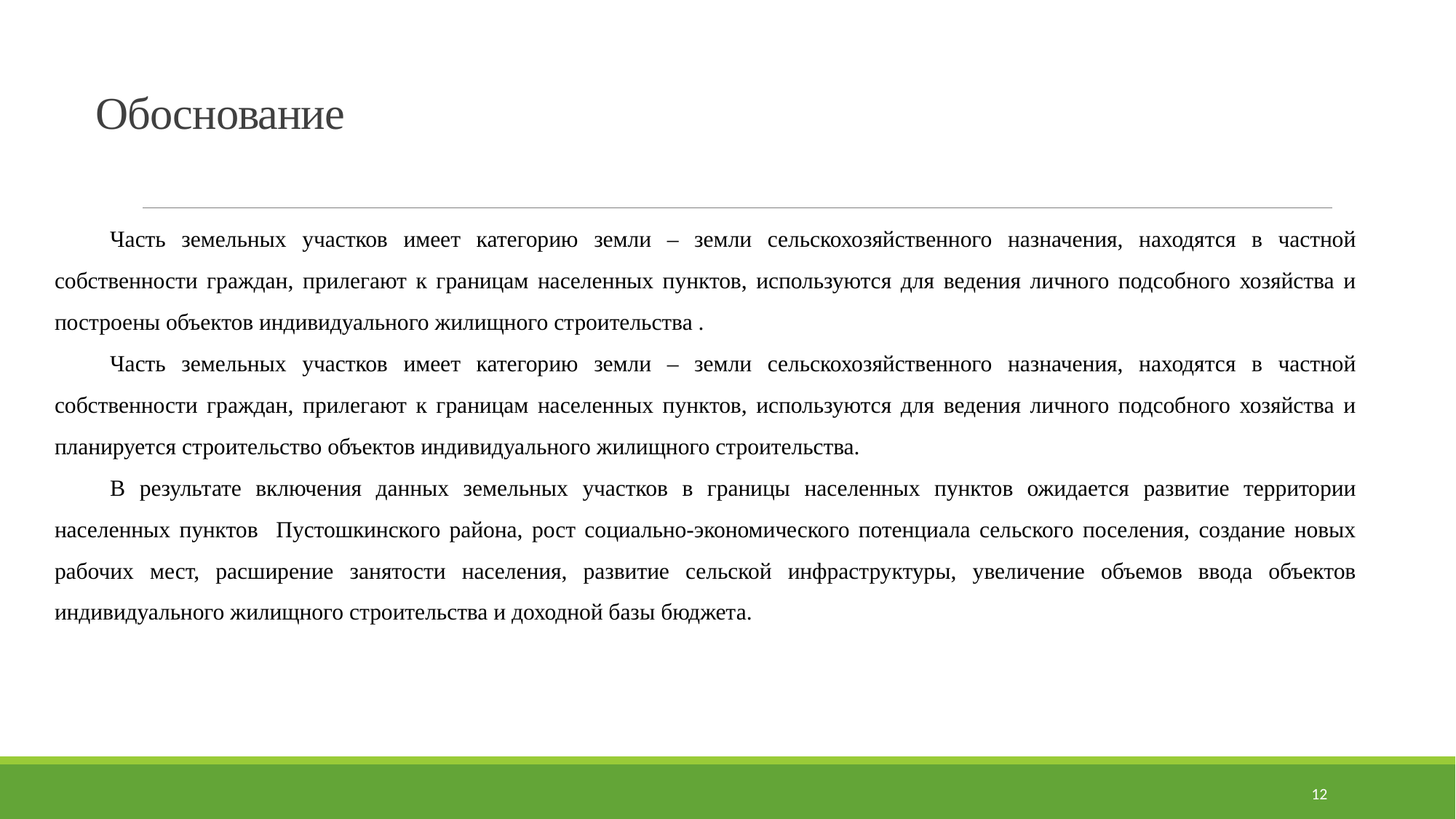

# Обоснование
Часть земельных участков имеет категорию земли – земли сельскохозяйственного назначения, находятся в частной собственности граждан, прилегают к границам населенных пунктов, используются для ведения личного подсобного хозяйства и построены объектов индивидуального жилищного строительства .
Часть земельных участков имеет категорию земли – земли сельскохозяйственного назначения, находятся в частной собственности граждан, прилегают к границам населенных пунктов, используются для ведения личного подсобного хозяйства и планируется строительство объектов индивидуального жилищного строительства.
В результате включения данных земельных участков в границы населенных пунктов ожидается развитие территории населенных пунктов  Пустошкинского района, рост социально-экономического потенциала сельского поселения, создание новых рабочих мест, расширение занятости населения, развитие сельской инфраструктуры, увеличение объемов ввода объектов индивидуального жилищного строительства и доходной базы бюджета.

12